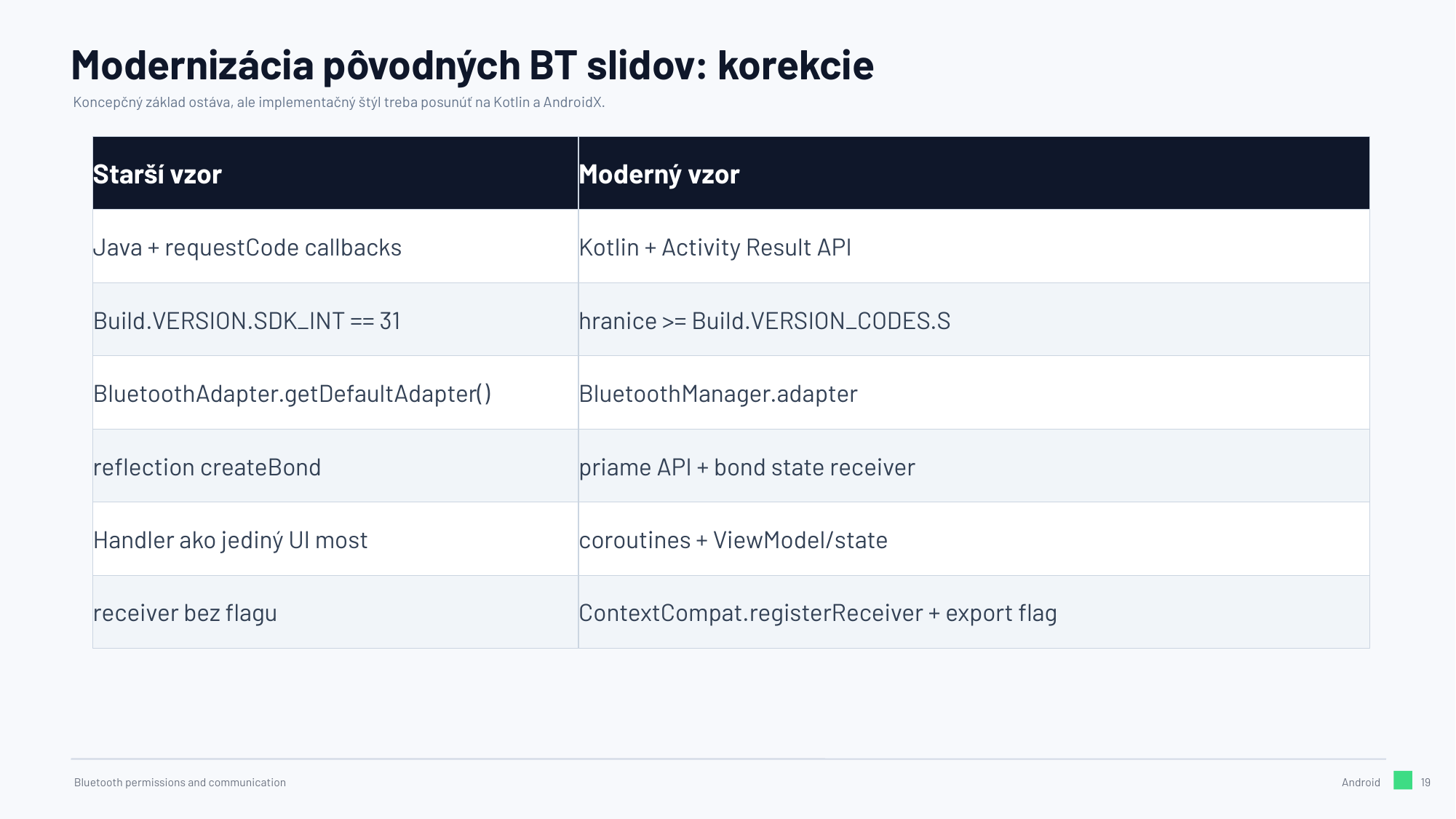

Modernizácia pôvodných BT slidov: korekcie
Koncepčný základ ostáva, ale implementačný štýl treba posunúť na Kotlin a AndroidX.
Starší vzor
Moderný vzor
Java + requestCode callbacks
Kotlin + Activity Result API
Build.VERSION.SDK_INT == 31
hranice >= Build.VERSION_CODES.S
BluetoothAdapter.getDefaultAdapter()
BluetoothManager.adapter
reflection createBond
priame API + bond state receiver
Handler ako jediný UI most
coroutines + ViewModel/state
receiver bez flagu
ContextCompat.registerReceiver + export flag
19